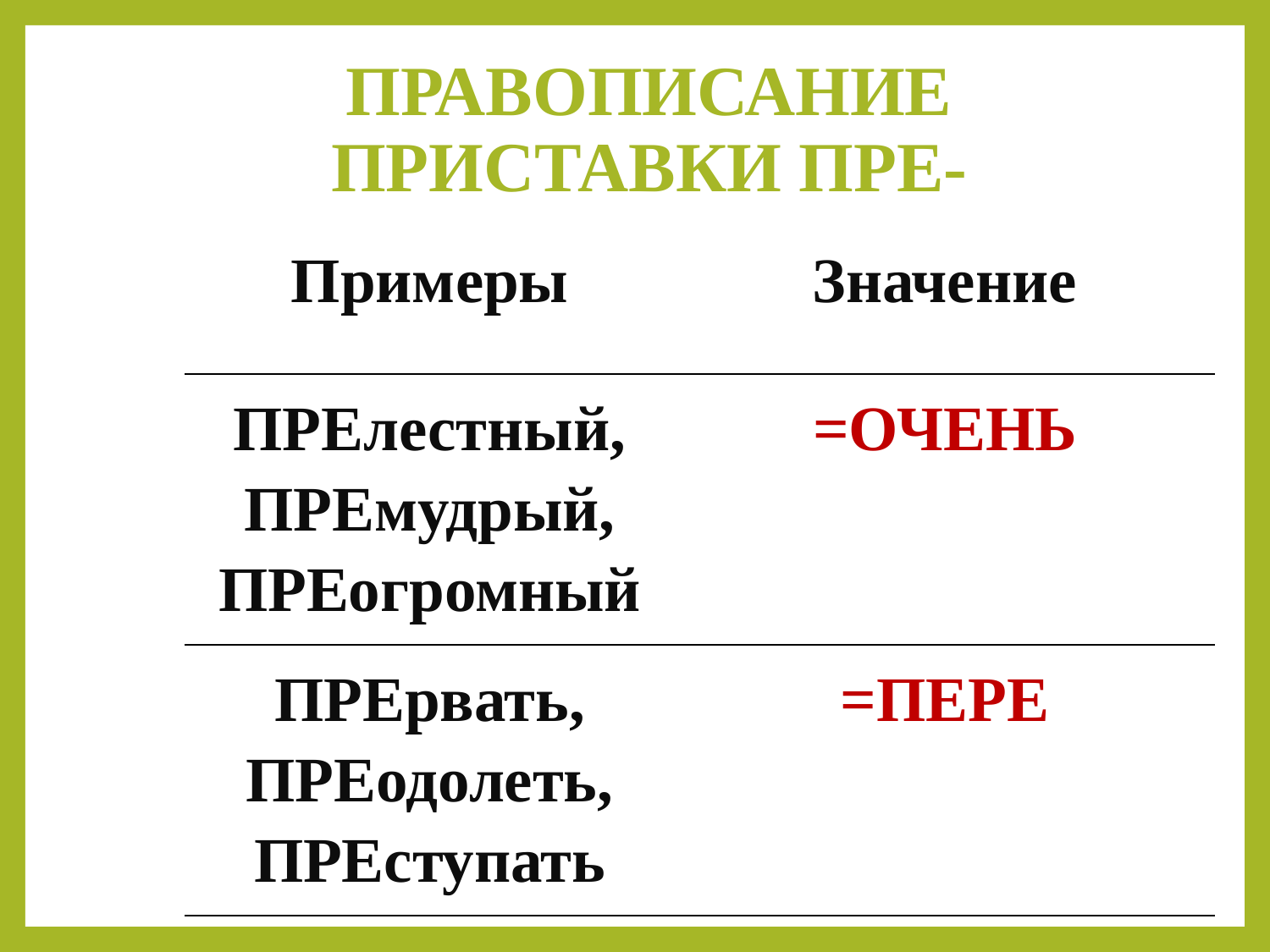

# ПРАВОПИСАНИЕ ПРИСТАВКИ ПРЕ-
| Примеры | Значение |
| --- | --- |
| ПРЕлестный, ПРЕмудрый, ПРЕогромный | =ОЧЕНЬ |
| ПРЕрвать, ПРЕодолеть, ПРЕступать | =ПЕРЕ |